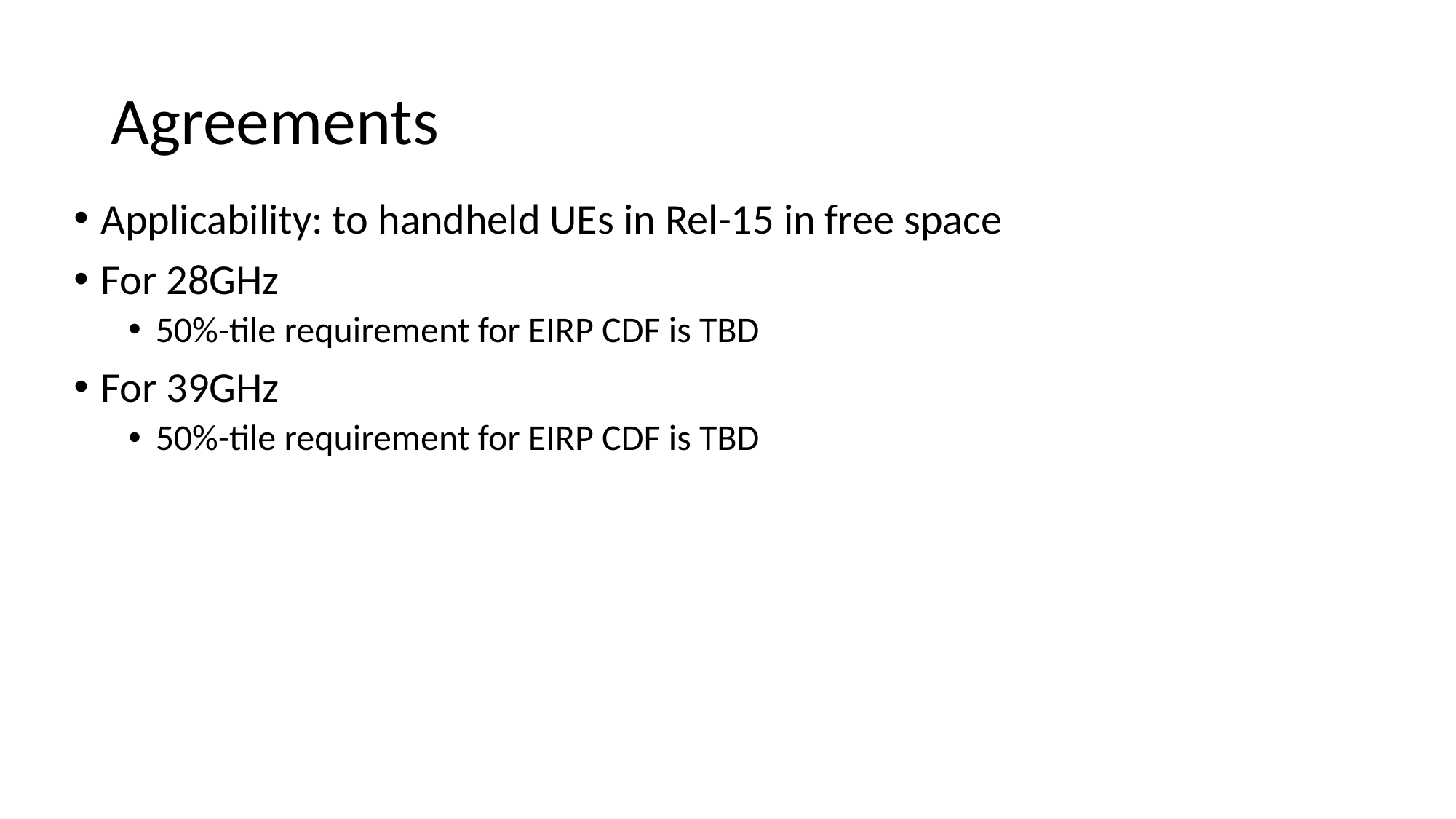

# Agreements
Applicability: to handheld UEs in Rel-15 in free space
For 28GHz
50%-tile requirement for EIRP CDF is TBD
For 39GHz
50%-tile requirement for EIRP CDF is TBD